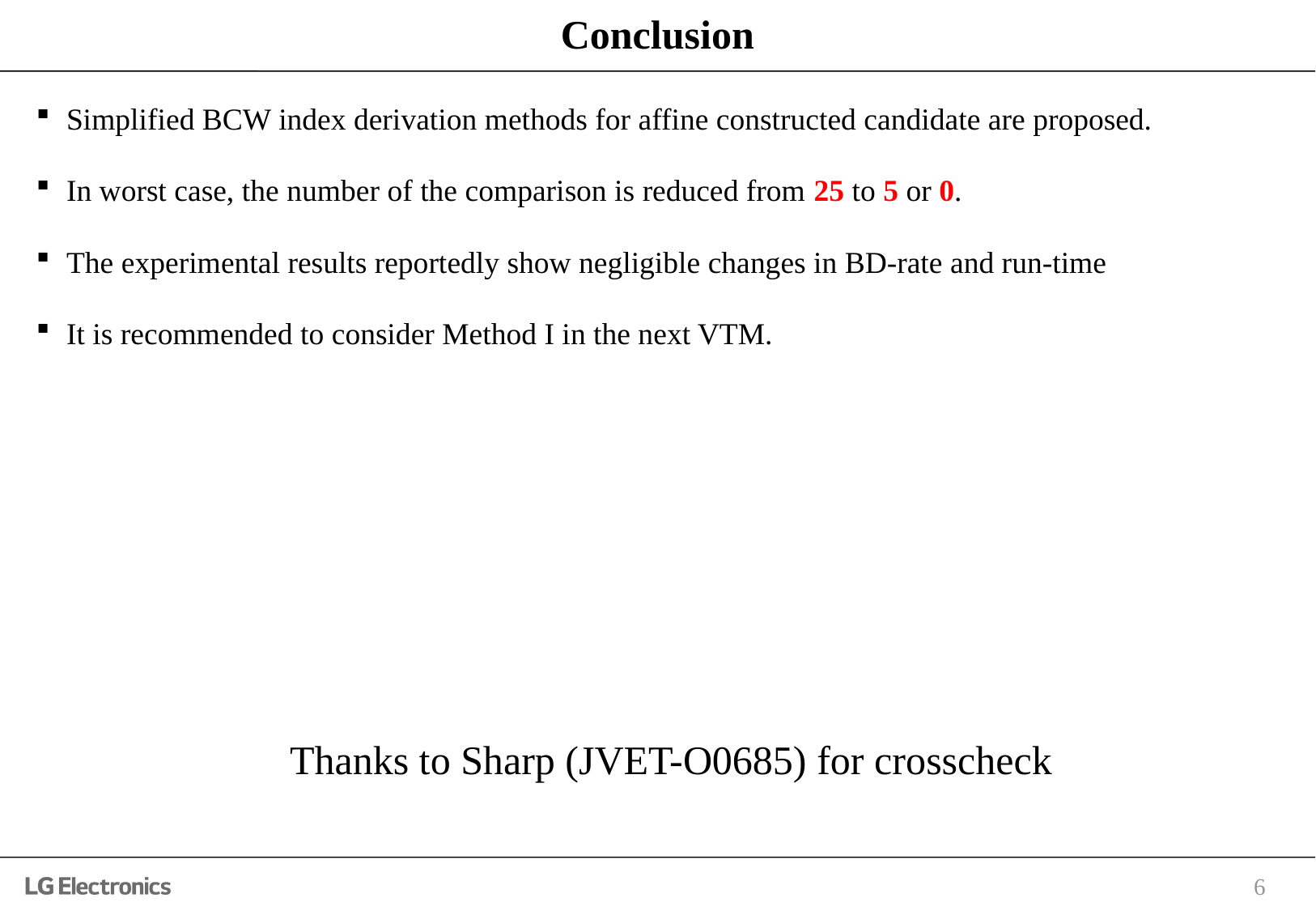

# Conclusion
Simplified BCW index derivation methods for affine constructed candidate are proposed.
In worst case, the number of the comparison is reduced from 25 to 5 or 0.
The experimental results reportedly show negligible changes in BD-rate and run-time
It is recommended to consider Method I in the next VTM.

Thanks to Sharp (JVET-O0685) for crosscheck
6